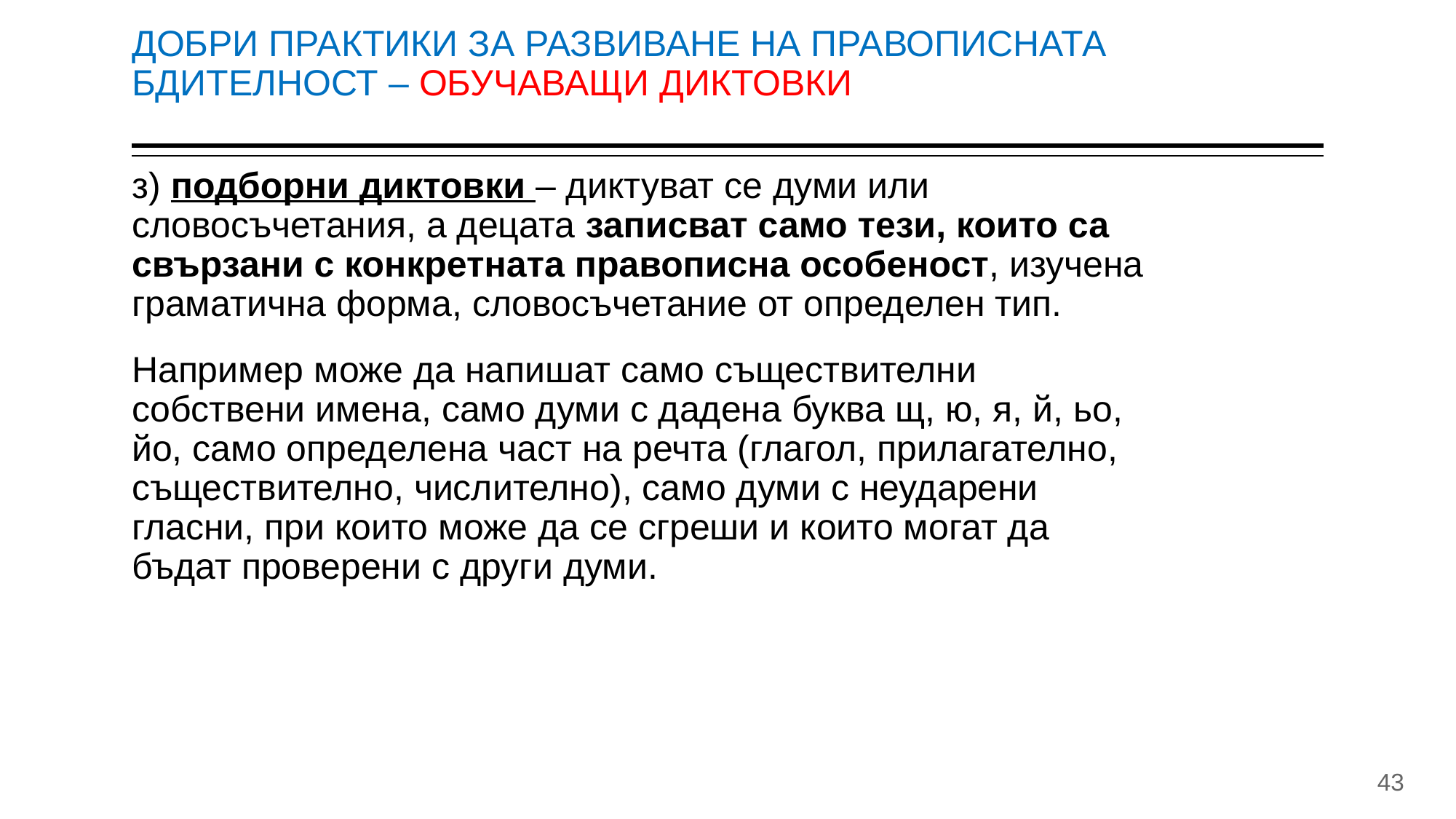

# ДОБРИ ПРАКТИКИ ЗА РАЗВИВАНЕ НА ПРАВОПИСНАТА БДИТЕЛНОСТ – ОБУЧАВАЩИ ДИКТОВКИ
з) подборни диктовки – диктуват се думи или словосъчетания, а децата записват само тези, които са свързани с конкретната правописна особеност, изучена граматична форма, словосъчетание от определен тип.
Например може да напишат само съществителни собствени имена, само думи с дадена буква щ, ю, я, й, ьо, йо, само определена част на речта (глагол, прилагателно, съществително, числително), само думи с неударени гласни, при които може да се сгреши и които могат да бъдат проверени с други думи.
43